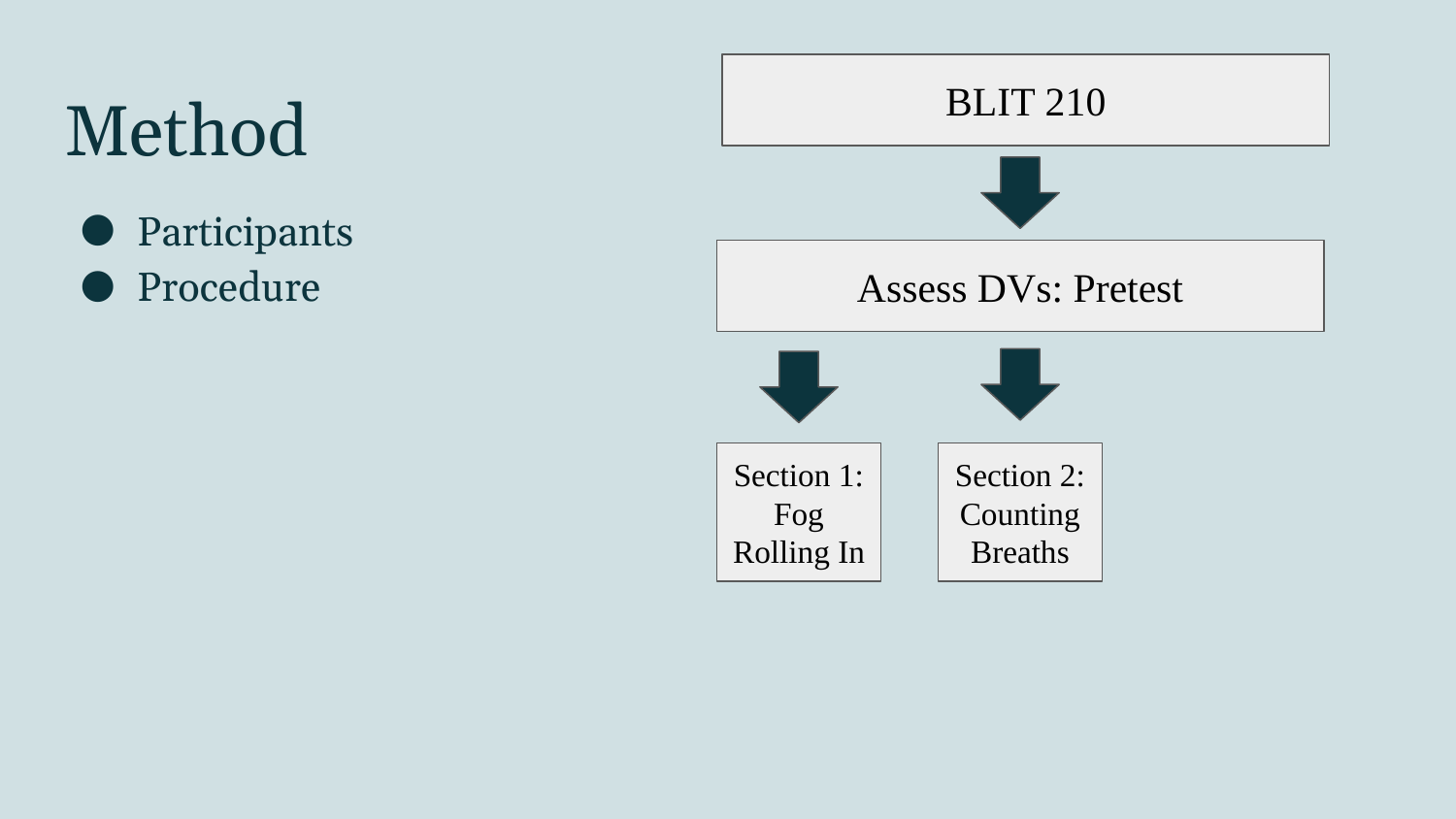

BLIT 210
# Method

Participants
Procedure

Assess DVs: Pretest

Section 1:
Fog Rolling In
Section 2: Counting Breaths